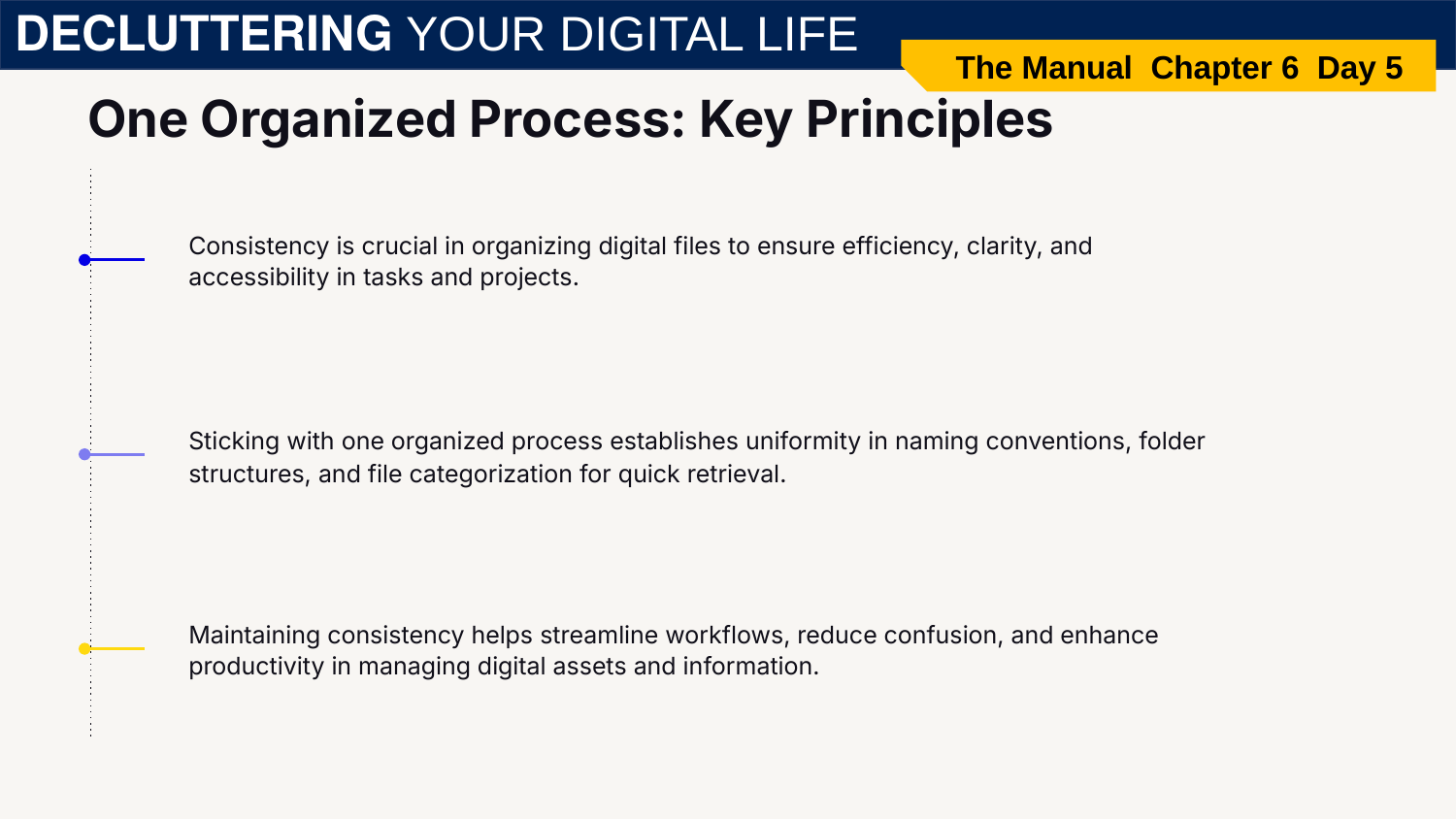

DECLUTTERING YOUR DIGITAL LIFE
The Manual  Chapter 6  Day 5

# One Organized Process: Key Principles
Consistency is crucial in organizing digital files to ensure efficiency, clarity, and accessibility in tasks and projects.
Sticking with one organized process establishes uniformity in naming conventions, folder structures, and file categorization for quick retrieval.
Maintaining consistency helps streamline workflows, reduce confusion, and enhance productivity in managing digital assets and information.